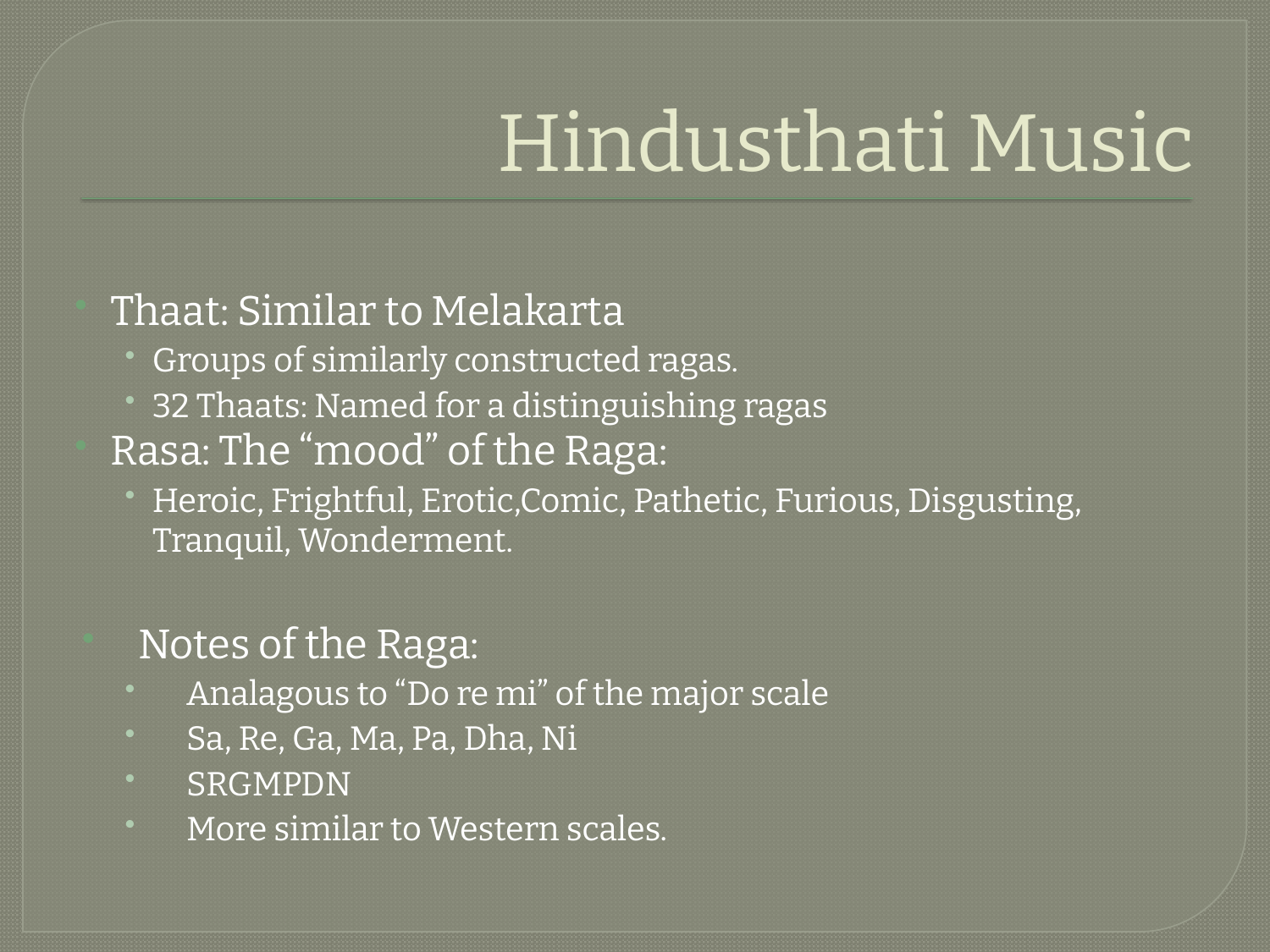

# Hindusthati Music

Thaat: Similar to Melakarta
Groups of similarly constructed ragas.
32 Thaats: Named for a distinguishing ragas
Rasa: The “mood” of the Raga:
Heroic, Frightful, Erotic,Comic, Pathetic, Furious, Disgusting, Tranquil, Wonderment.

Notes of the Raga:
Analagous to “Do re mi” of the major scale
Sa, Re, Ga, Ma, Pa, Dha, Ni
SRGMPDN
More similar to Western scales.